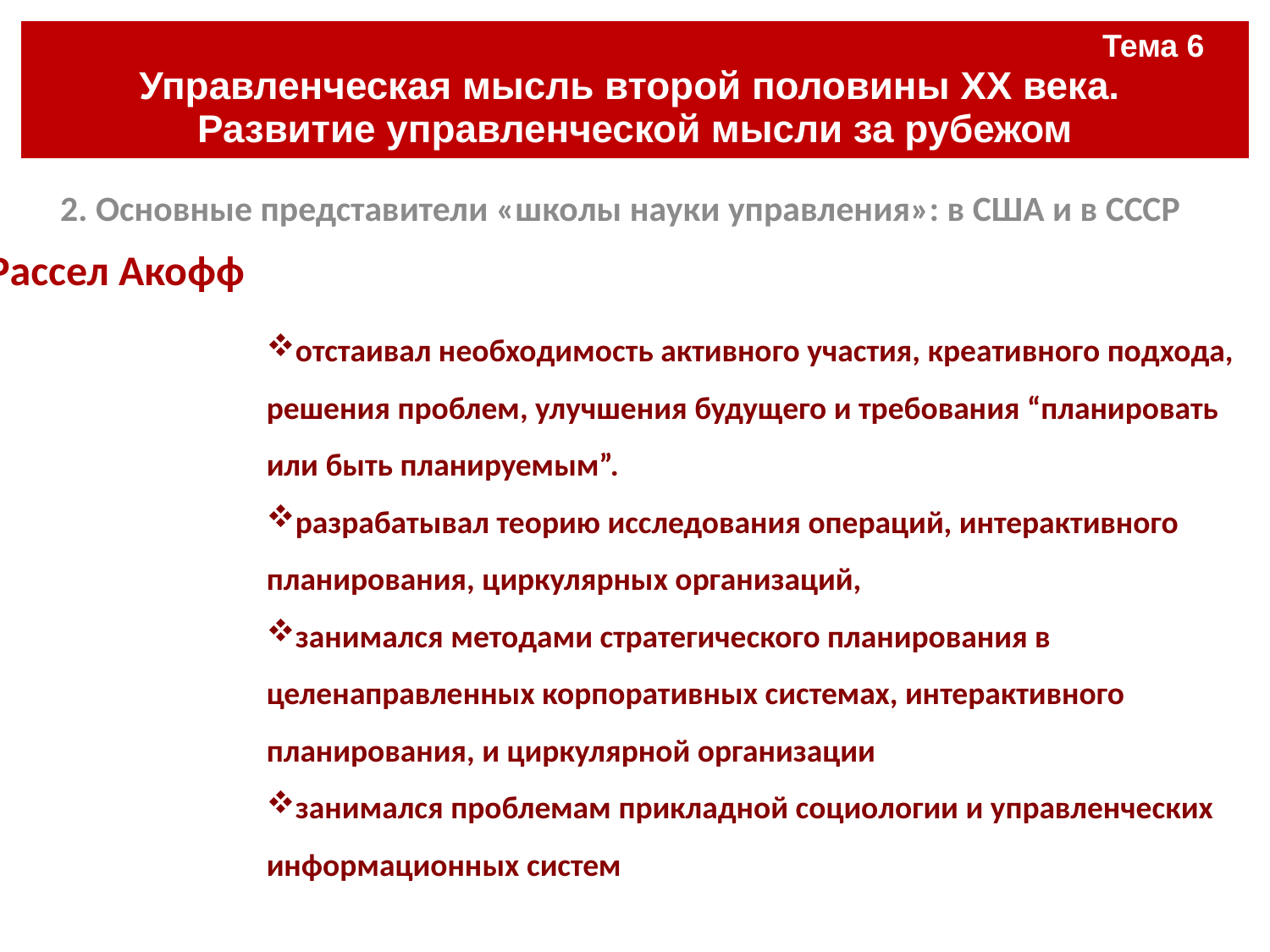

| Тема 6 Управленческая мысль второй половины ХХ века. Развитие управленческой мысли за рубежом |
| --- |
#
2. Основные представители «школы науки управления»: в США и в СССР
Рассел Акофф
отстаивал необходимость активного участия, креативного подхода, решения проблем, улучшения будущего и требования “планировать или быть планируемым”.
разрабатывал теорию исследования операций, интерактивного планирования, циркулярных организаций,
занимался методами стратегического планирования в целенаправленных корпоративных системах, интерактивного планирования, и циркулярной организации
занимался проблемам прикладной социологии и управленческих информационных систем